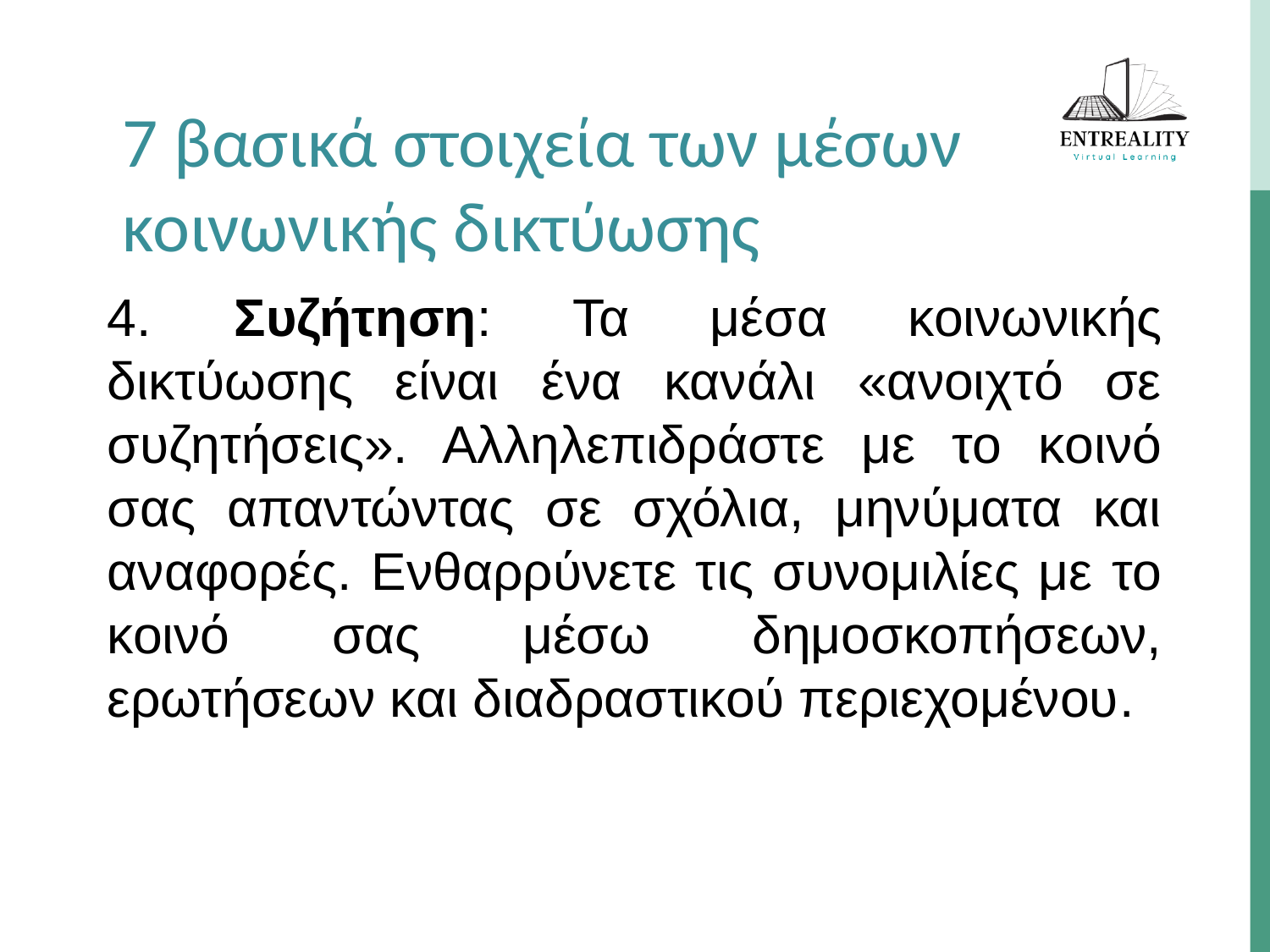

7 βασικά στοιχεία των μέσων κοινωνικής δικτύωσης

4.	Συζήτηση: Τα μέσα κοινωνικής δικτύωσης είναι ένα κανάλι «ανοιχτό σε συζητήσεις». Αλληλεπιδράστε με το κοινό σας απαντώντας σε σχόλια, μηνύματα και αναφορές. Ενθαρρύνετε τις συνομιλίες με το κοινό σας μέσω δημοσκοπήσεων, ερωτήσεων και διαδραστικού περιεχομένου.